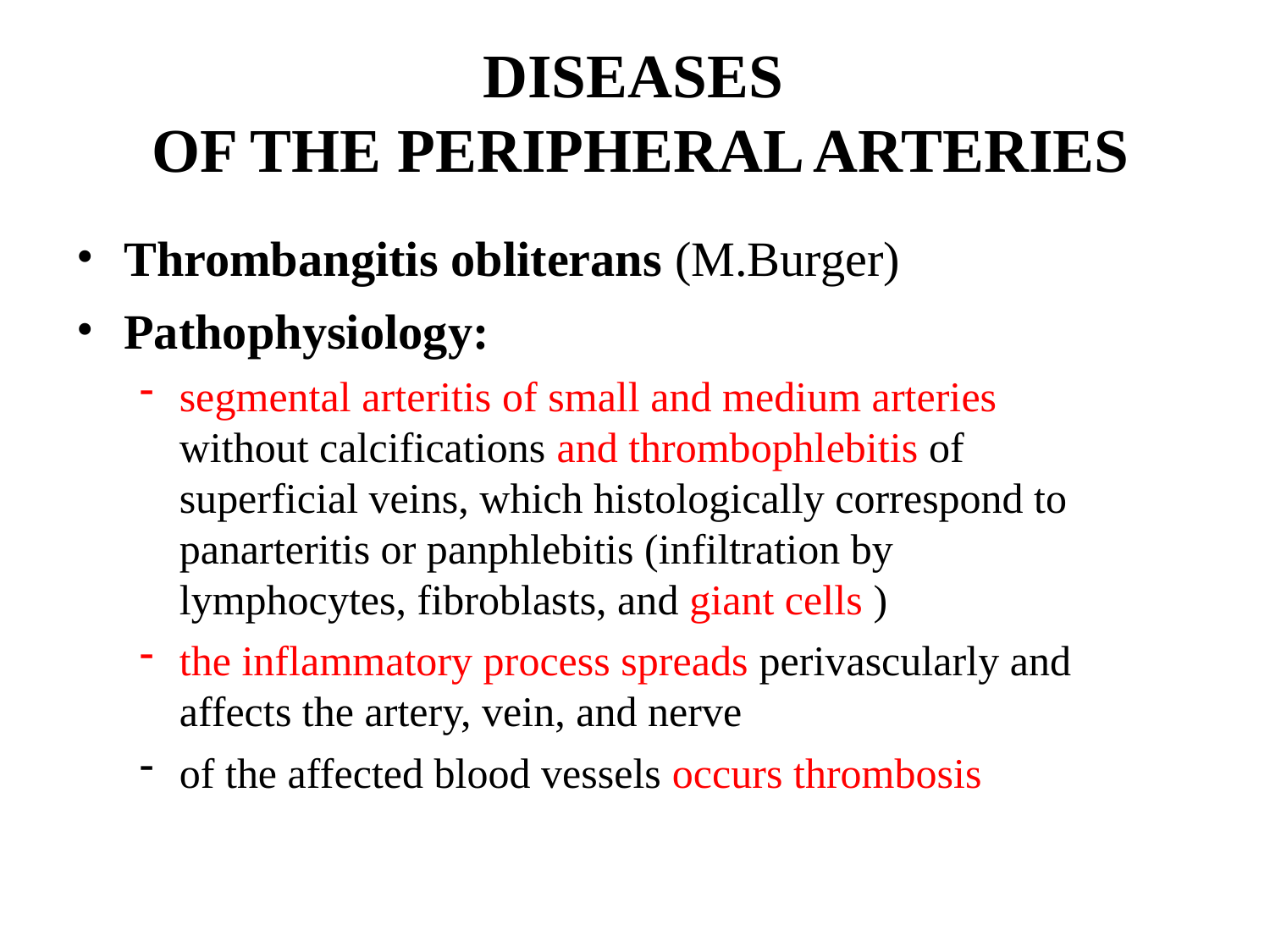

DISEASES
OF THE PERIPHERAL ARTERIES
Thrombangitis obliterans (M.Burger)
Pathophysiology:
segmental arteritis of small and medium arteries without calcifications and thrombophlebitis of superficial veins, which histologically correspond to panarteritis or panphlebitis (infiltration by lymphocytes, fibroblasts, and giant cells )
the inflammatory process spreads perivascularly and affects the artery, vein, and nerve
of the affected blood vessels occurs thrombosis